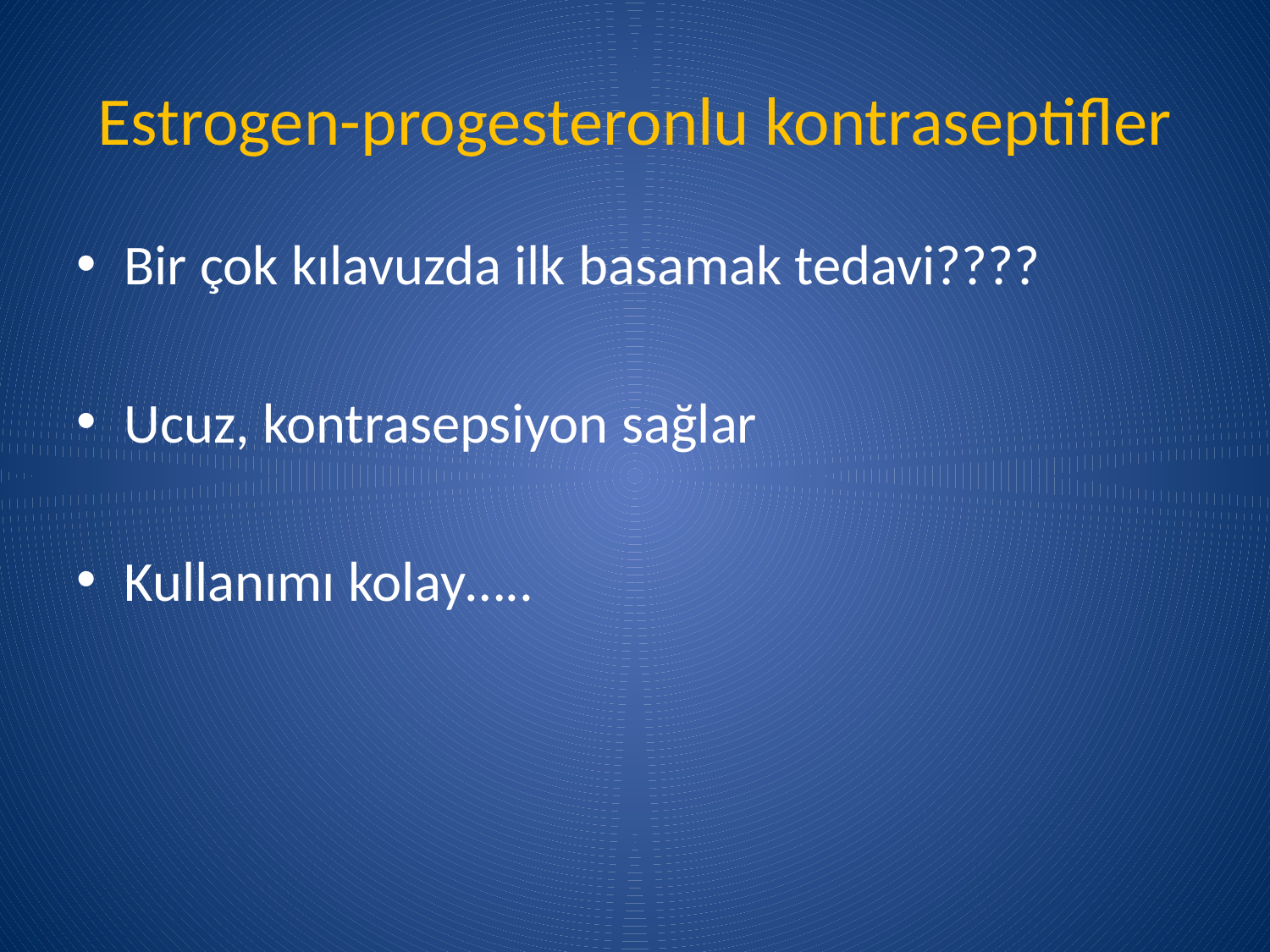

# Estrogen-progesteronlu kontraseptifler
Bir çok kılavuzda ilk basamak tedavi????

Ucuz, kontrasepsiyon sağlar

Kullanımı kolay…..